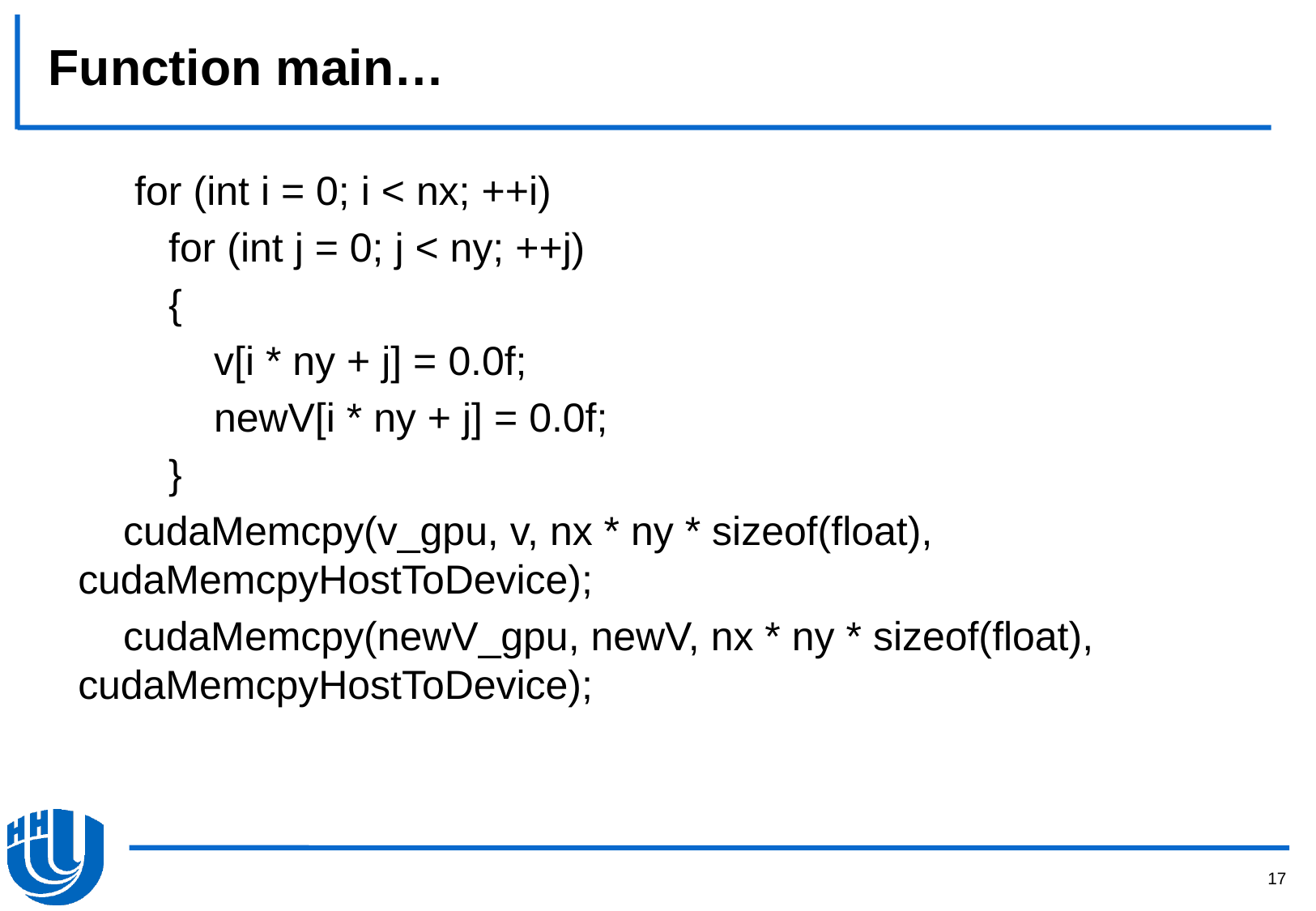

# Function main…
     for (int i = 0; i < nx; ++i)
        for (int j = 0; j < ny; ++j)
        {
            v[i * ny + j] = 0.0f;
            newV[i * ny + j] = 0.0f;
        }
    cudaMemcpy(v_gpu, v, nx * ny * sizeof(float), cudaMemcpyHostToDevice);
    cudaMemcpy(newV_gpu, newV, nx * ny * sizeof(float), cudaMemcpyHostToDevice);
17